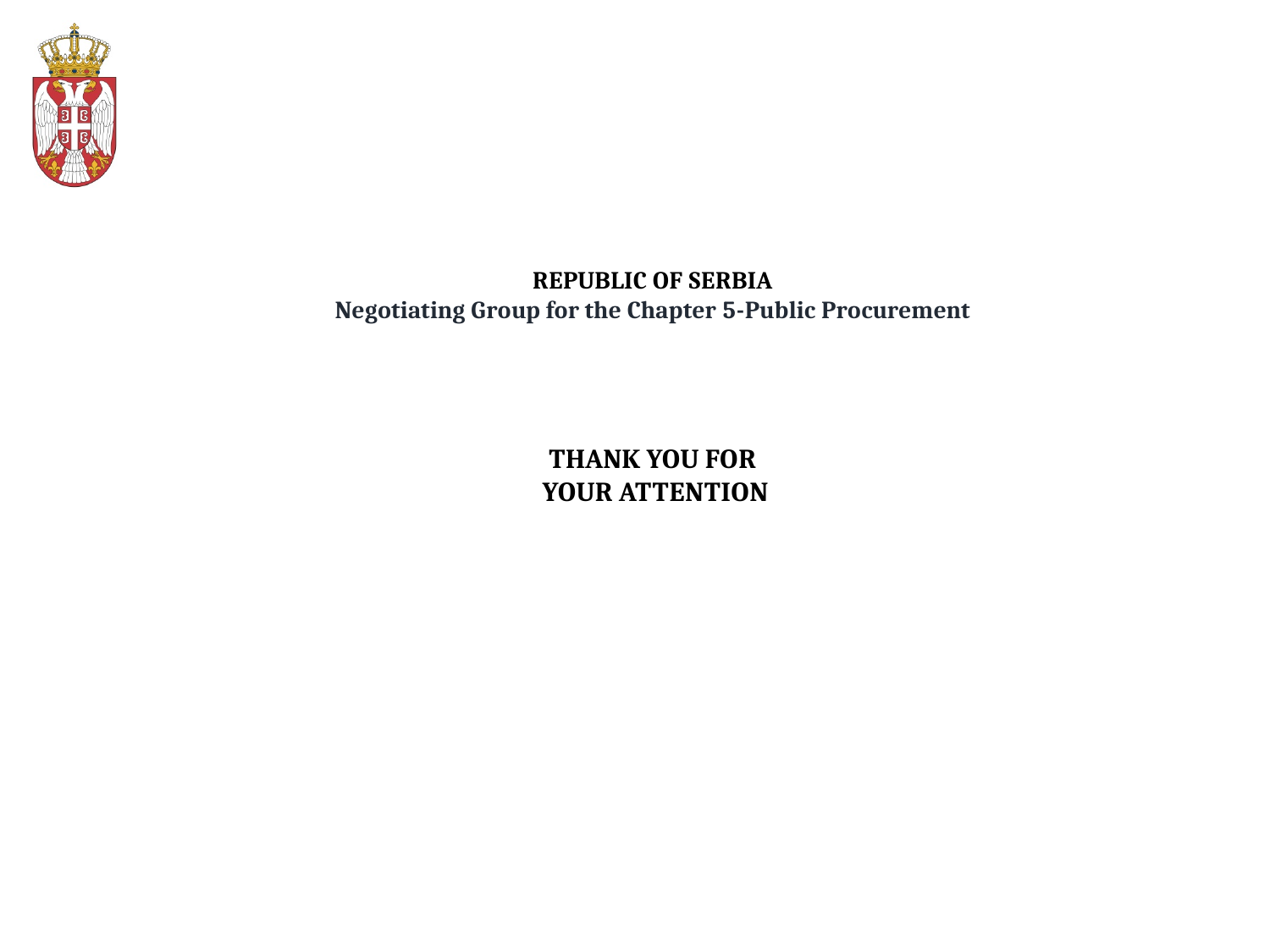

REPUBLIC OF SERBIA
Negotiating Group for the Chapter 5-Public Procurement
THANK YOU FOR
 YOUR ATTENTION